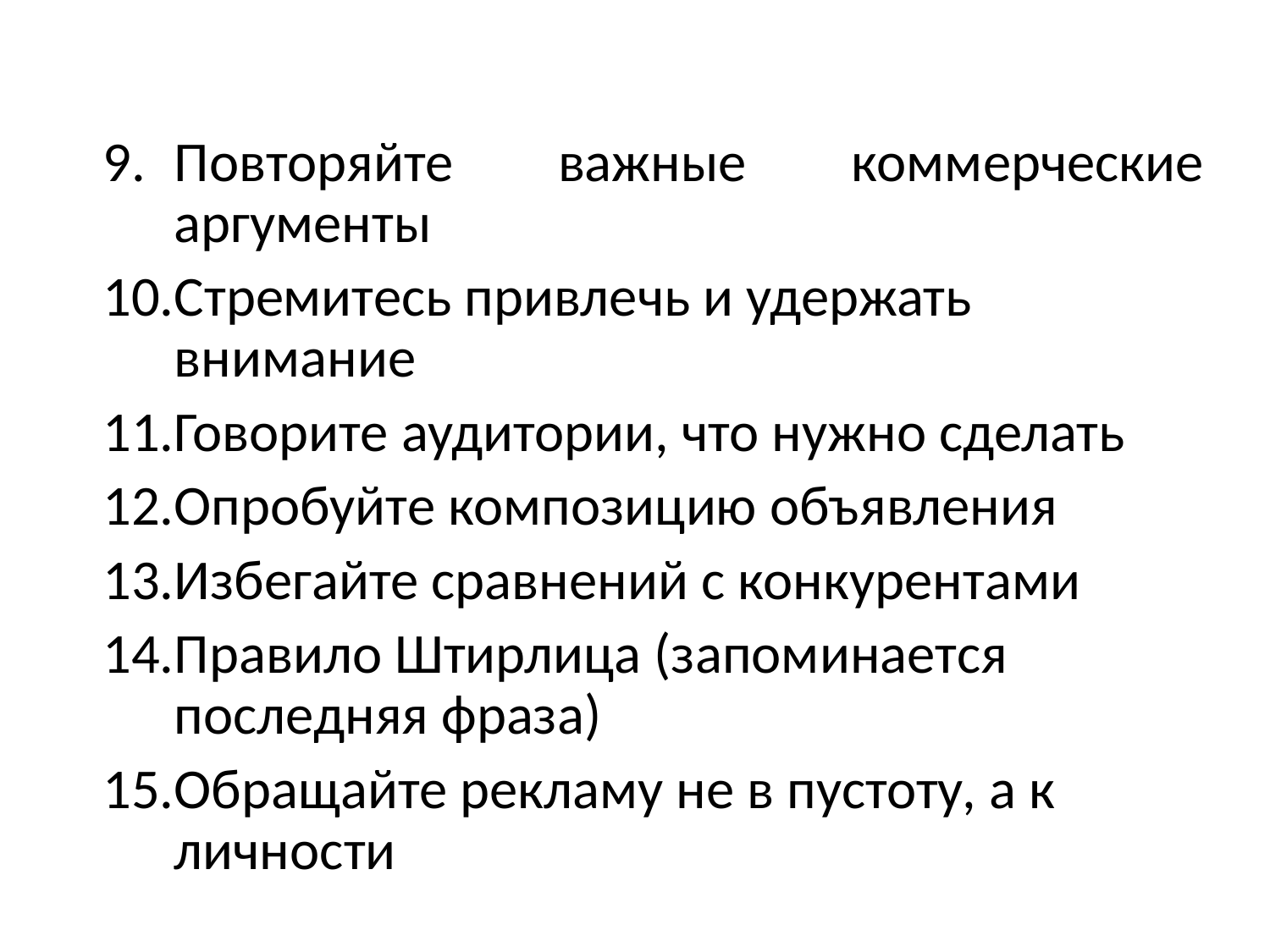

Повторяйте важные коммерческие аргументы
Стремитесь привлечь и удержать внимание
Говорите аудитории, что нужно сделать
Опробуйте композицию объявления
Избегайте сравнений с конкурентами
Правило Штирлица (запоминается последняя фраза)
Обращайте рекламу не в пустоту, а к личности